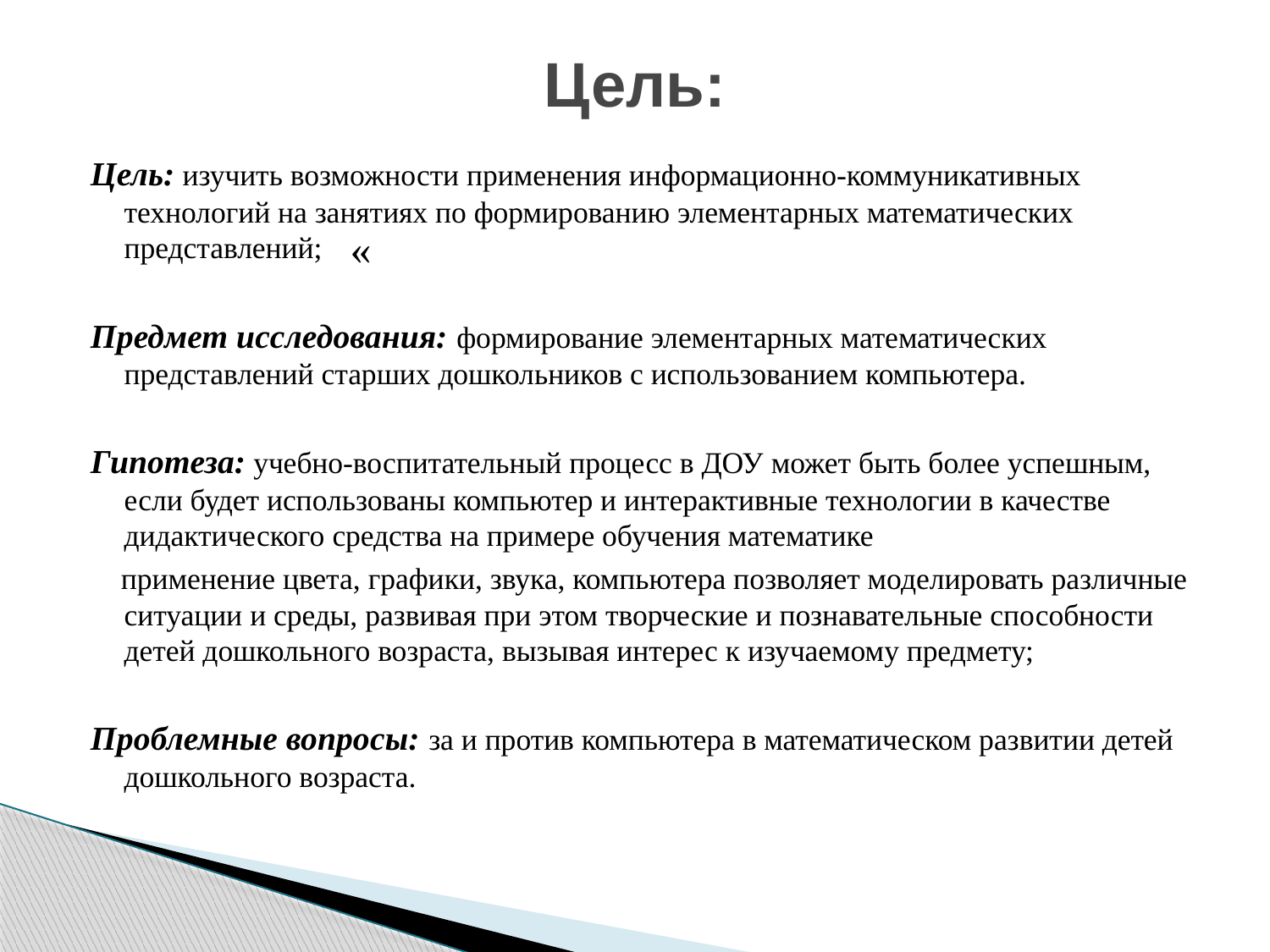

# Цель:
Цель: изучить возможности применения информационно-коммуникативных    технологий на занятиях по формированию элементарных математических представлений;

Предмет исследования: формирование элементарных математических   представлений старших дошкольников с использованием компьютера.

Гипотеза: учебно-воспитательный процесс в ДОУ может быть более успешным, если будет использованы компьютер и интерактивные технологии в качестве дидактического средства на примере обучения математике
    применение цвета, графики, звука, компьютера позволяет моделировать различные ситуации и среды, развивая при этом творческие и познавательные способности детей дошкольного возраста, вызывая интерес к изучаемому предмету;

Проблемные вопросы: за и против компьютера в математическом развитии детей дошкольного возраста.
  «